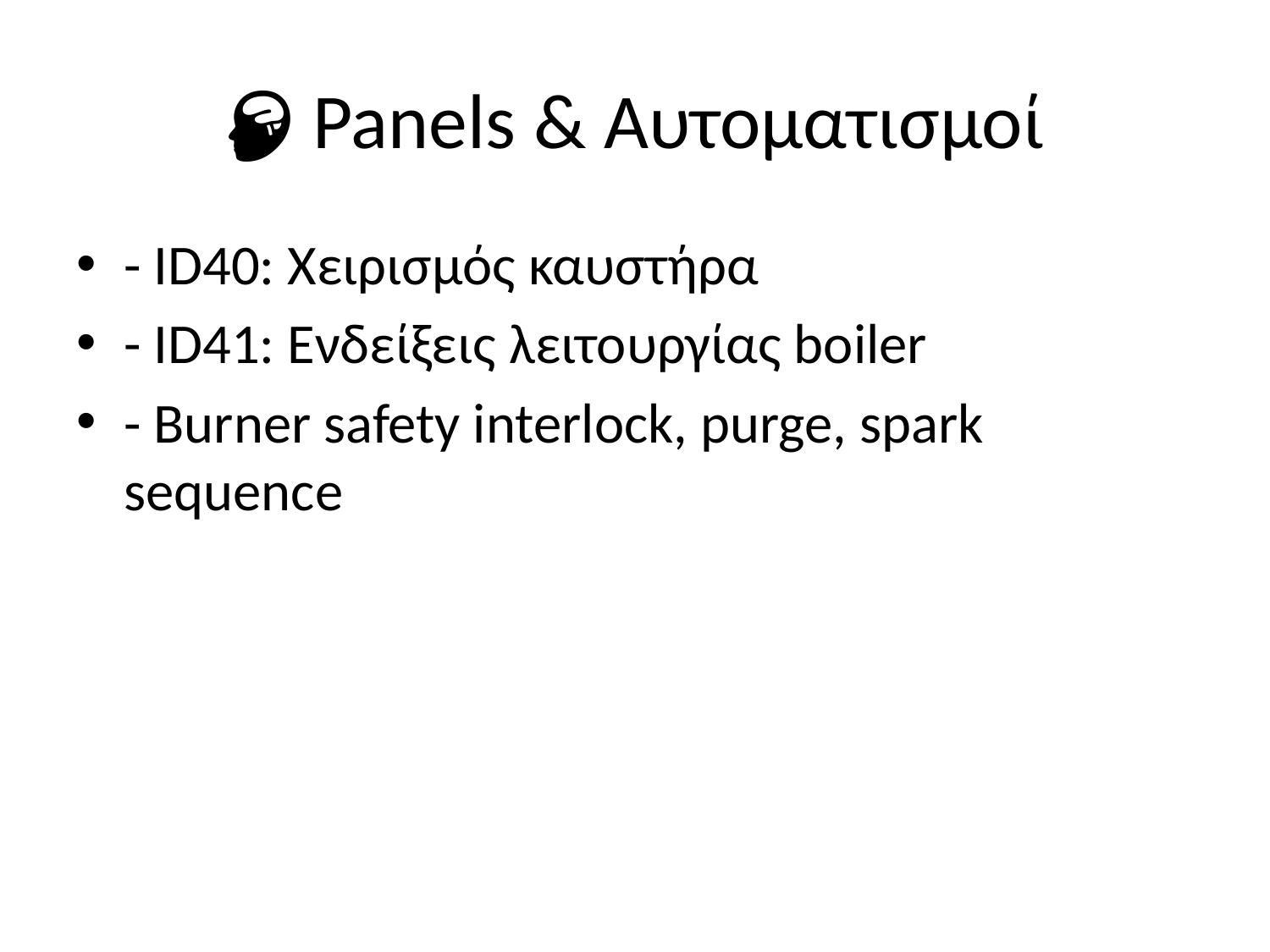

# 🧠 Panels & Αυτοματισμοί
- ID40: Χειρισμός καυστήρα
- ID41: Ενδείξεις λειτουργίας boiler
- Burner safety interlock, purge, spark sequence